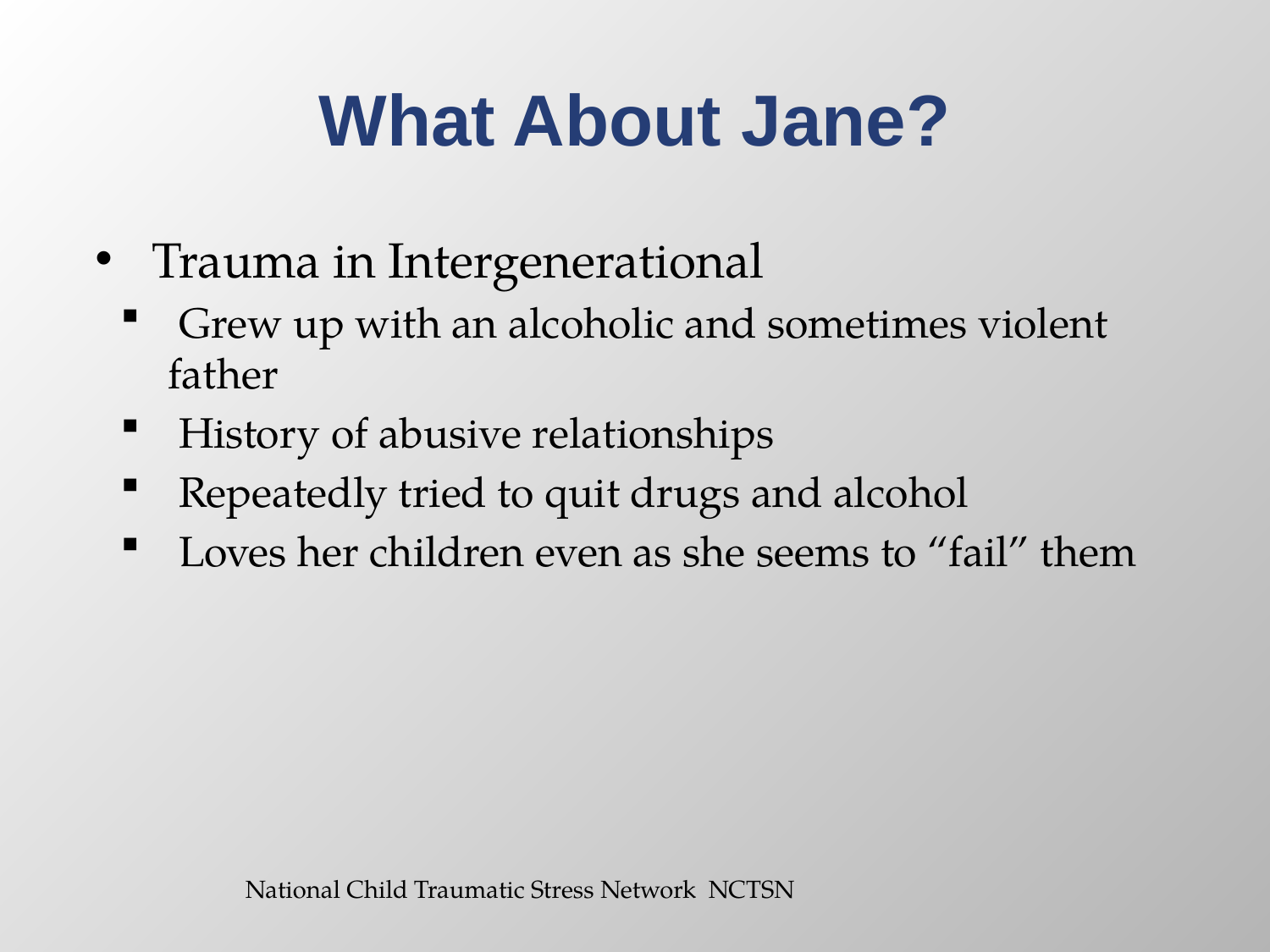

# What About Jane?
Trauma in Intergenerational
 Grew up with an alcoholic and sometimes violent father
 History of abusive relationships
 Repeatedly tried to quit drugs and alcohol
 Loves her children even as she seems to “fail” them
National Child Traumatic Stress Network  NCTSN